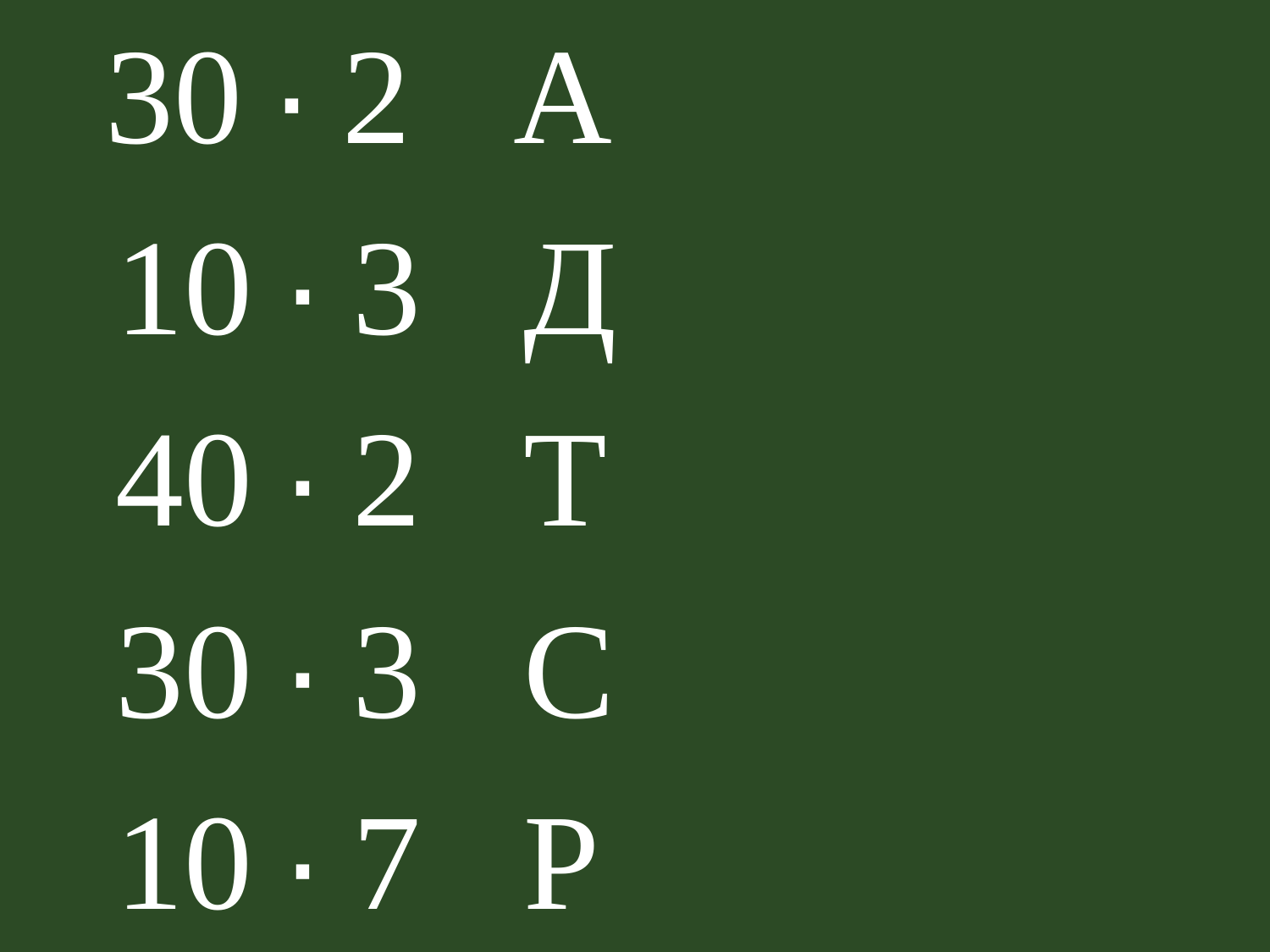

30 ∙ 2   А
   10 ∙ 3   Д
   40 ∙ 2   Т
   30 ∙ 3   С
   10 ∙ 7   Р

#